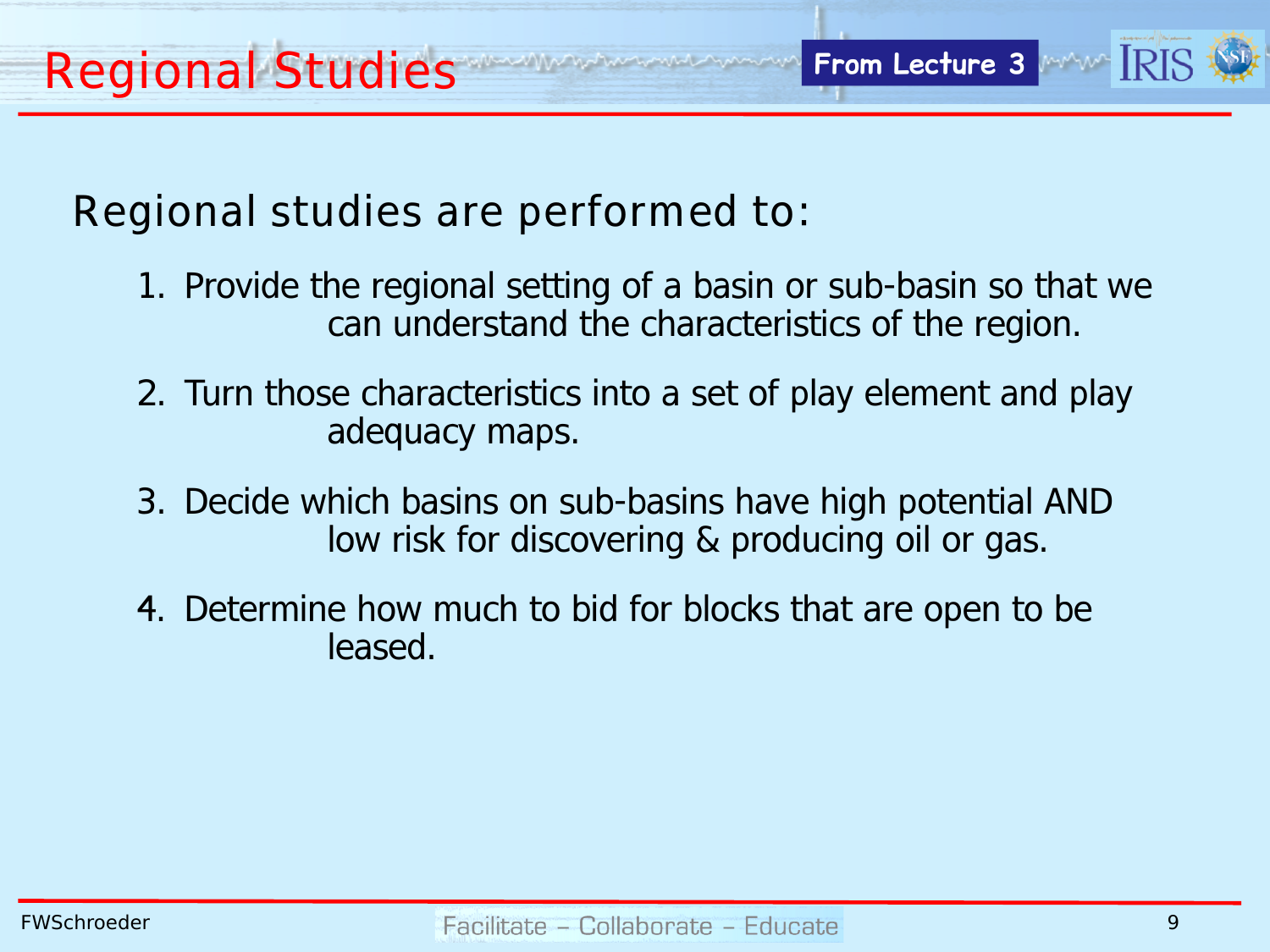

From Lecture 3
# Regional Studies
Regional studies are performed to:
Provide the regional setting of a basin or sub-basin so that we 	can understand the characteristics of the region.
Turn those characteristics into a set of play element and play 	adequacy maps.
Decide which basins on sub-basins have high potential AND 	low risk for discovering & producing oil or gas.
Determine how much to bid for blocks that are open to be 	leased.